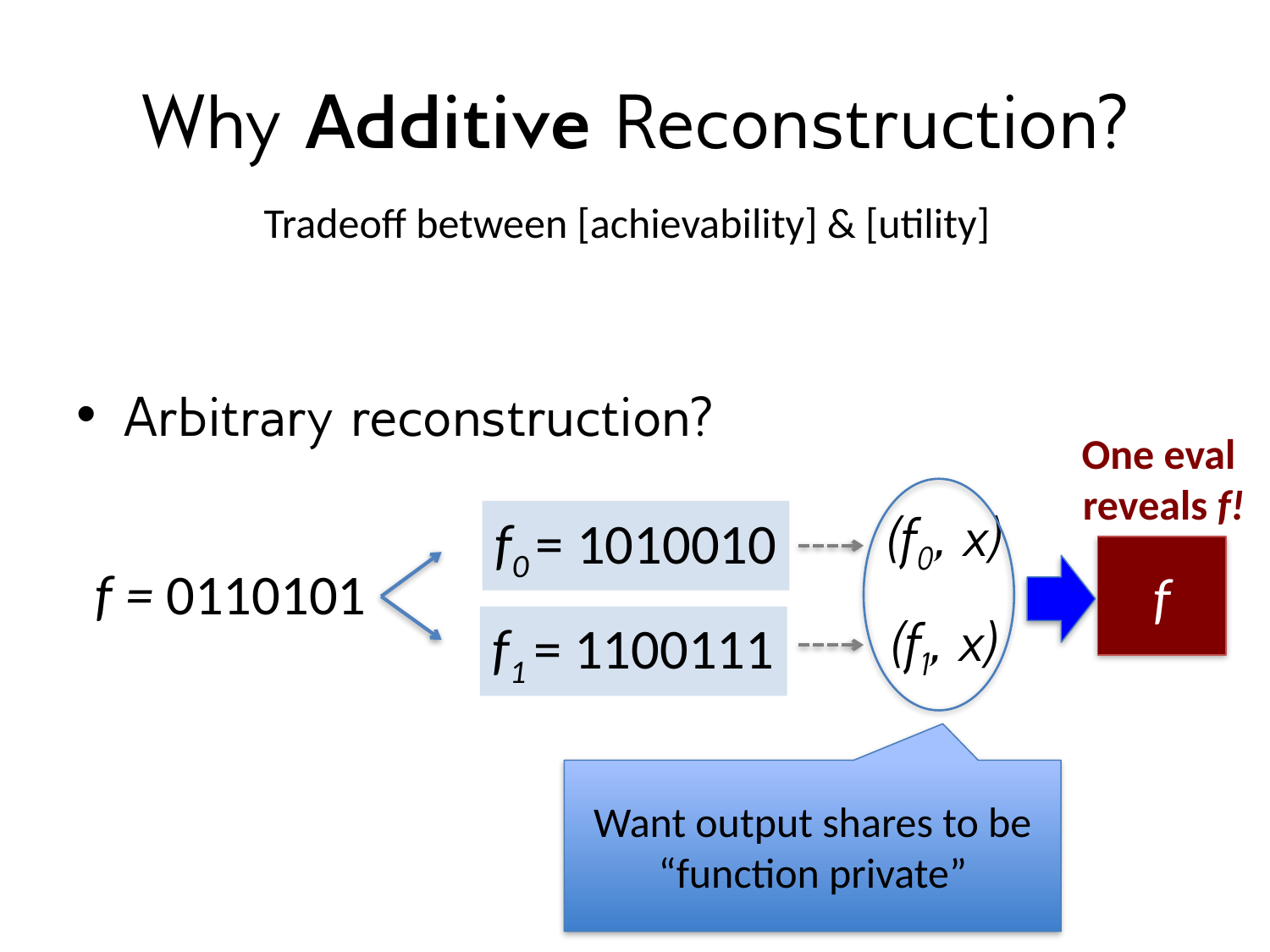

# Why Additive Reconstruction?
Tradeoff between [achievability] & [utility]
Arbitrary reconstruction?
One eval
reveals f!

   f (x)
(f0, x)
(f1, x)
f0 = 1010010
f1 = 1100111
f
f = 0110101

Want output shares to be
“function private”